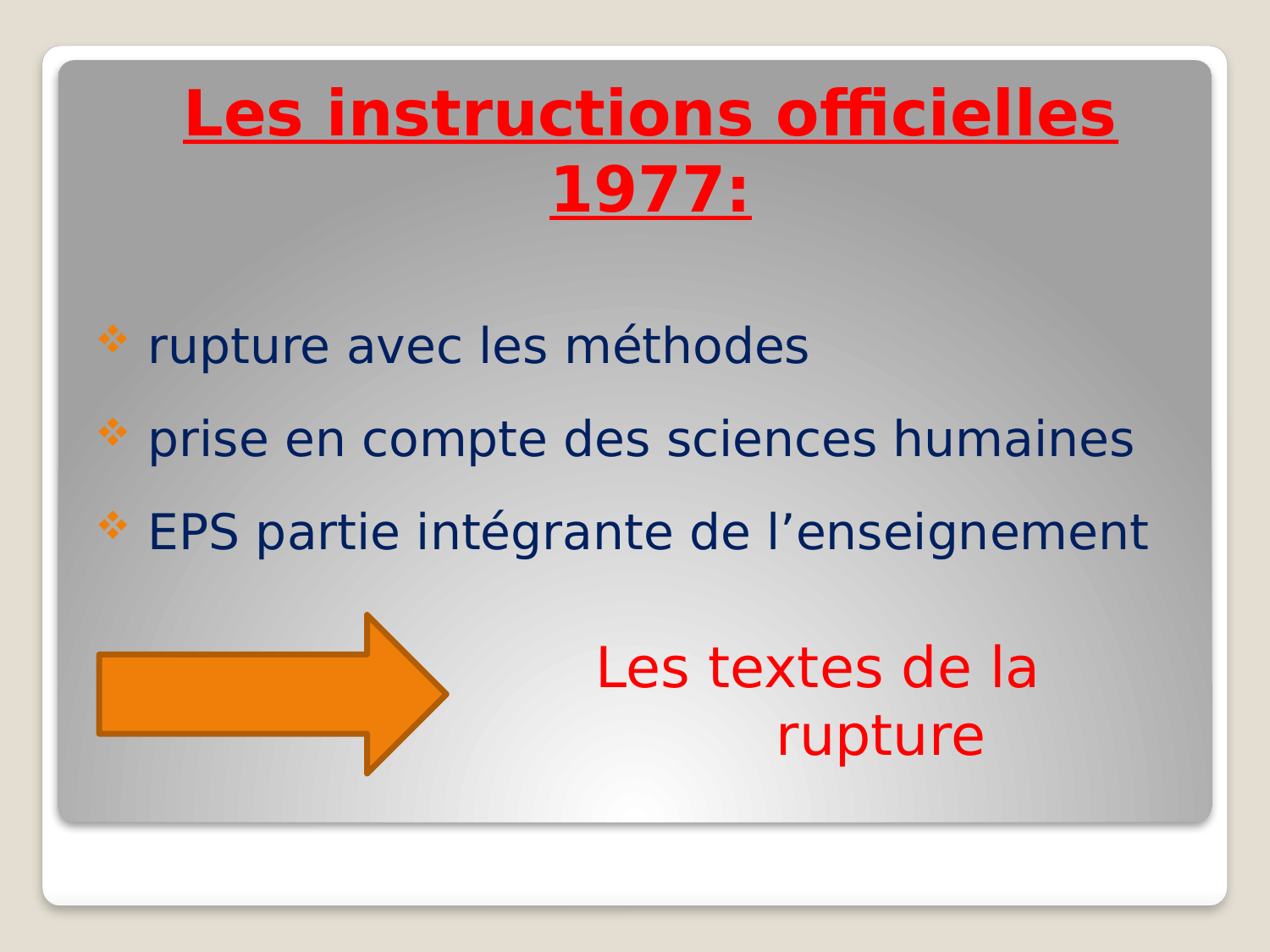

# Les instructions officielles 1977:

 rupture avec les méthodes
 prise en compte des sciences humaines
 EPS partie intégrante de l’enseignement

Les textes de la         rupture